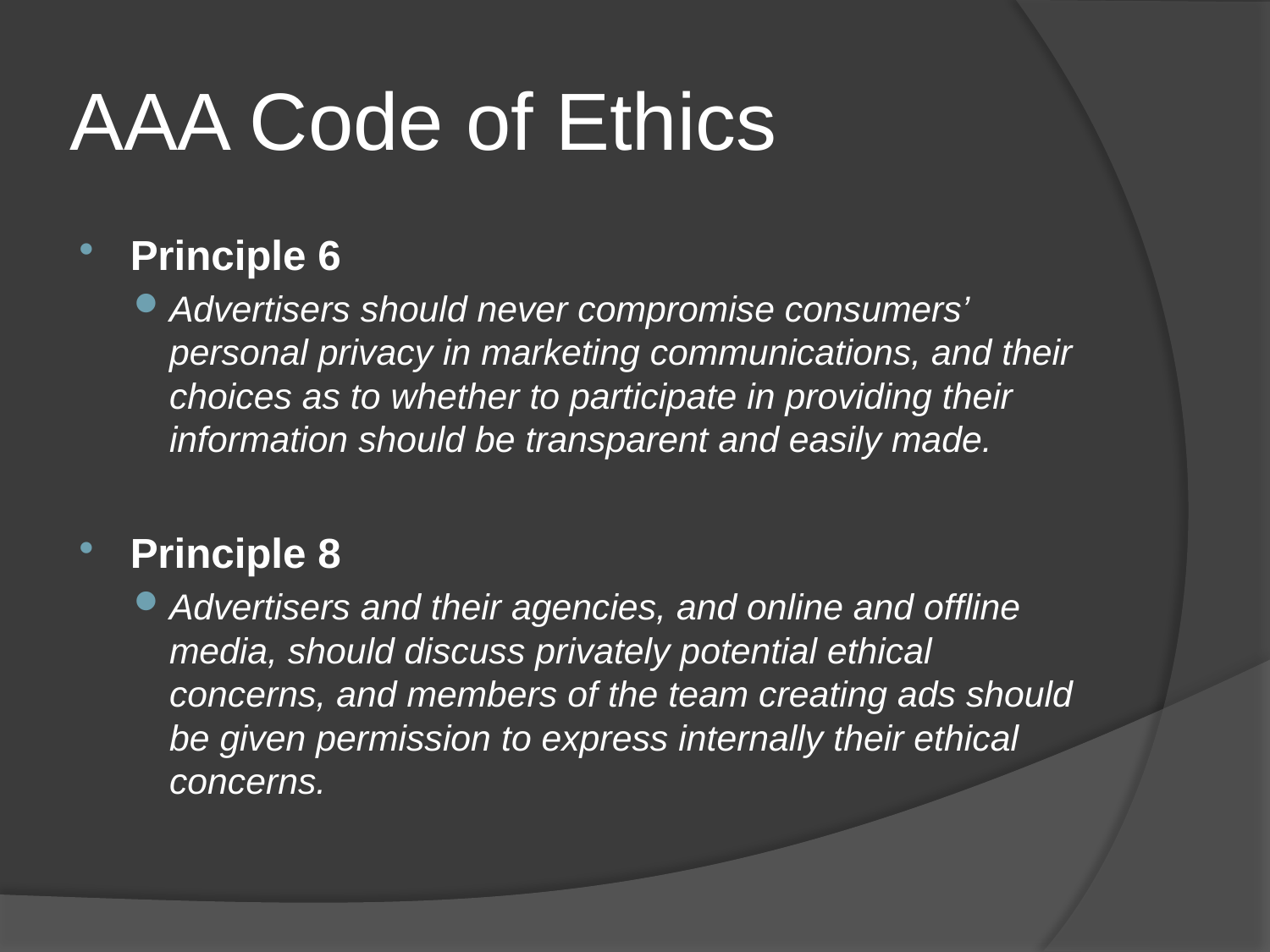

# AAA Code of Ethics
Principle 6
Advertisers should never compromise consumers’ personal privacy in marketing communications, and their choices as to whether to participate in providing their information should be transparent and easily made.

Principle 8
Advertisers and their agencies, and online and offline media, should discuss privately potential ethical concerns, and members of the team creating ads should be given permission to express internally their ethical concerns.